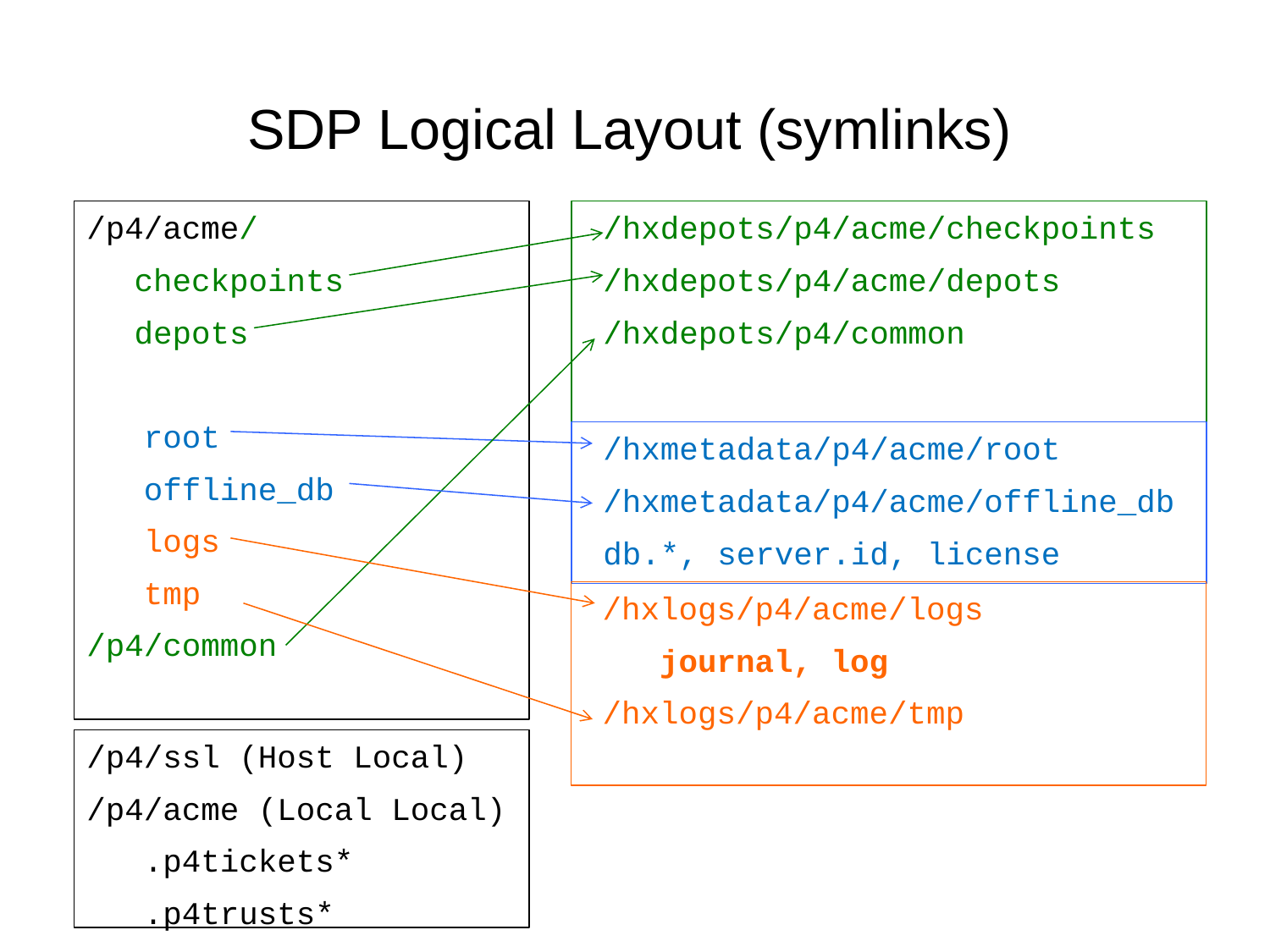

SDP Logical Layout (symlinks)
/p4/acme/
	checkpoints
	depots

   root
   offline_db
   logs
   tmp
/p4/common
 /hxdepots/p4/acme/checkpoints
 /hxdepots/p4/acme/depots
 /hxdepots/p4/common

 /hxmetadata/p4/acme/root
 /hxmetadata/p4/acme/offline_db
 db.*, server.id, license

 /hxlogs/p4/acme/logs
    journal, log
 /hxlogs/p4/acme/tmp

/p4/ssl (Host Local)
/p4/acme (Local Local)
   .p4tickets*
   .p4trusts*